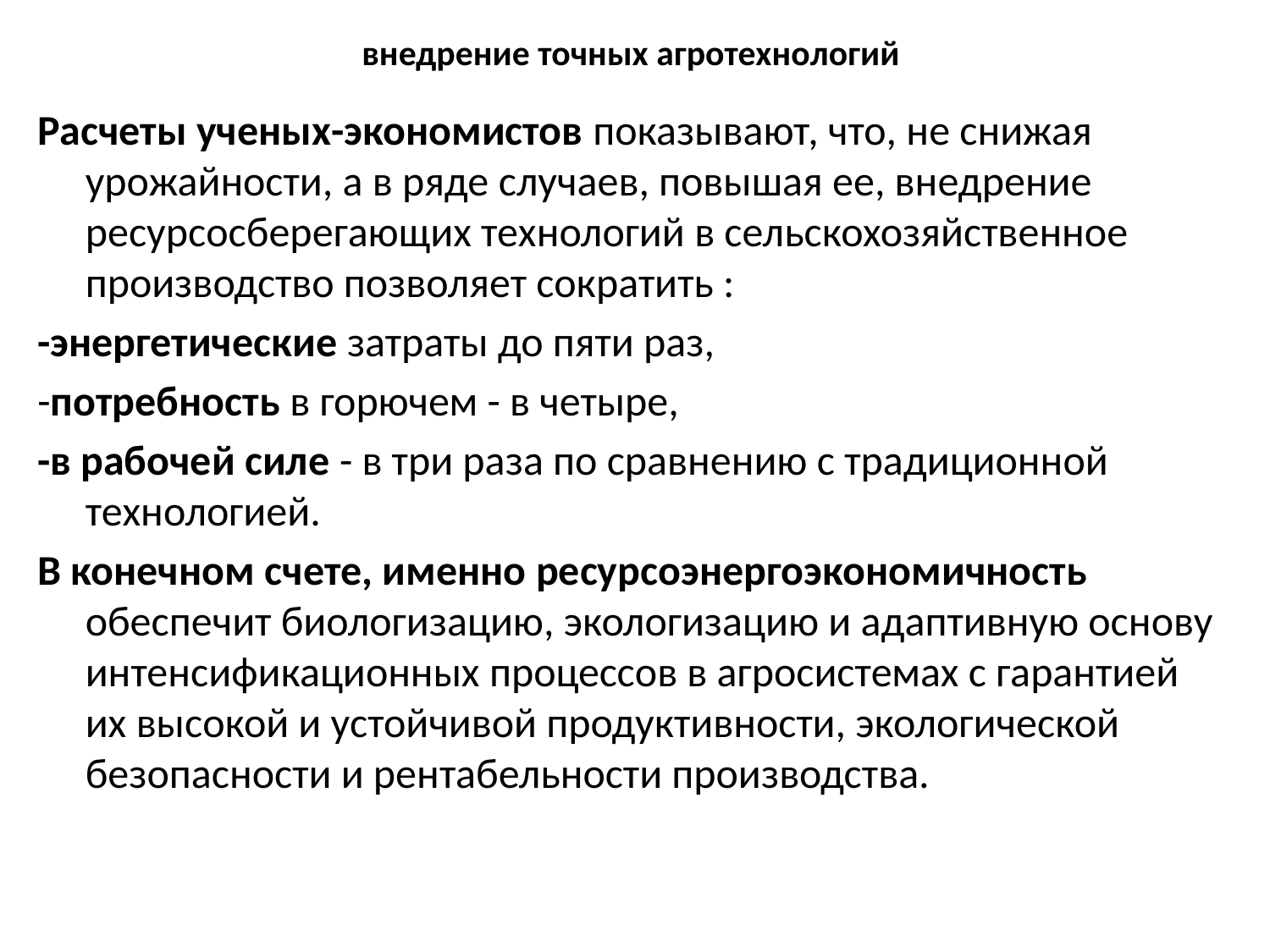

# внедрение точных агротехнологий
Расчеты ученых-экономистов показывают, что, не снижая урожайности, а в ряде случаев, повышая ее, внедрение ресурсосберегающих технологий в сельскохозяйственное производство позволяет сократить :
-энергетические затраты до пяти раз,
-потребность в горючем - в четыре,
-в рабочей силе - в три раза по сравнению с традиционной технологией.
В конечном счете, именно ресурсоэнергоэкономичность обеспечит биологизацию, экологизацию и адаптивную основу интенсификационных процессов в агросистемах с гарантией их высокой и устойчивой продуктивности, экологической безопасности и рентабельности производства.